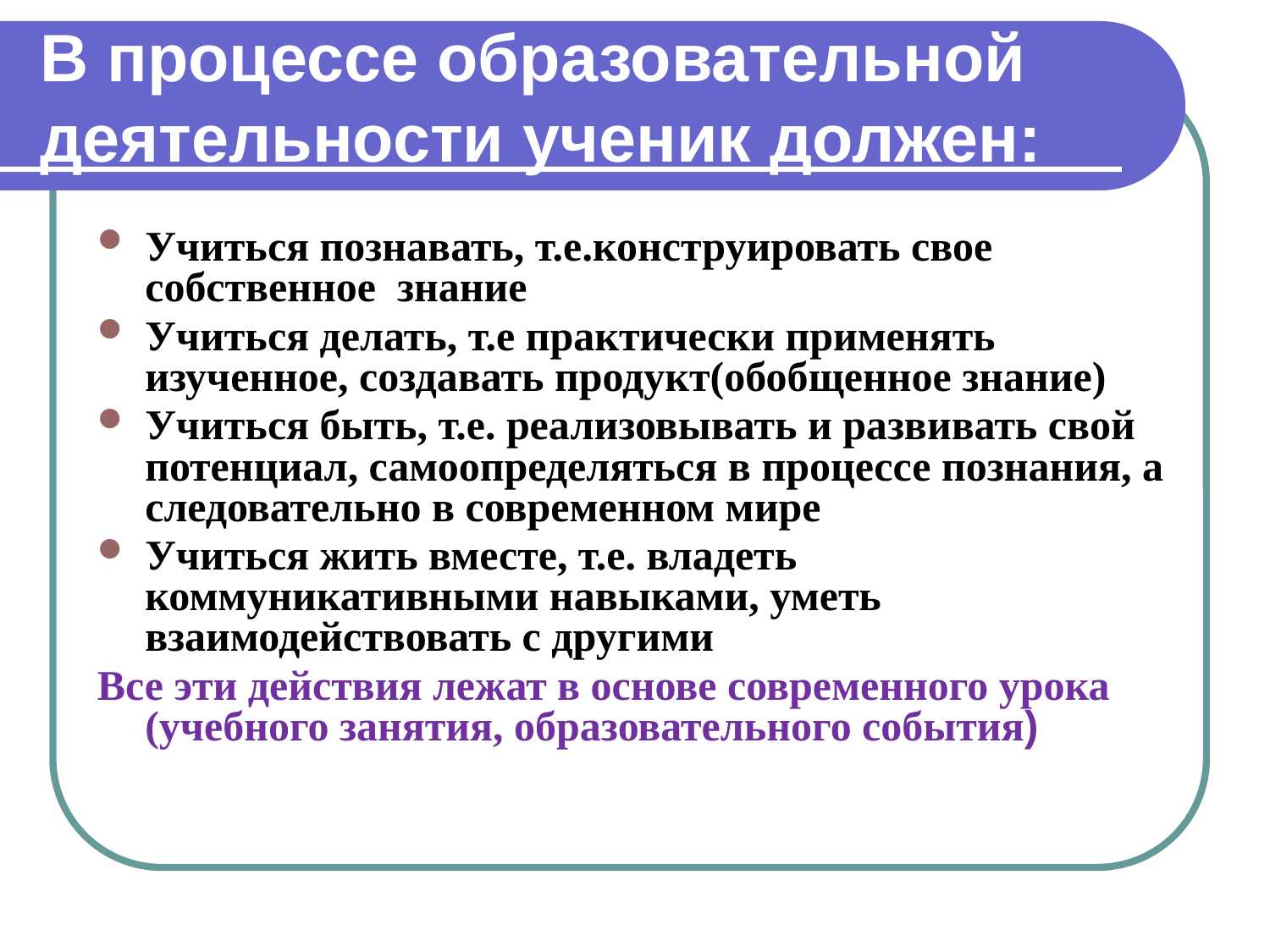

# В процессе образовательной деятельности ученик должен:
Учиться познавать, т.е.конструировать свое собственное  знание
Учиться делать, т.е практически применять изученное, создавать продукт(обобщенное знание)
Учиться быть, т.е. реализовывать и развивать свой потенциал, самоопределяться в процессе познания, а следовательно в современном мире
Учиться жить вместе, т.е. владеть коммуникативными навыками, уметь взаимодействовать с другими
Все эти действия лежат в основе современного урока (учебного занятия, образовательного события)